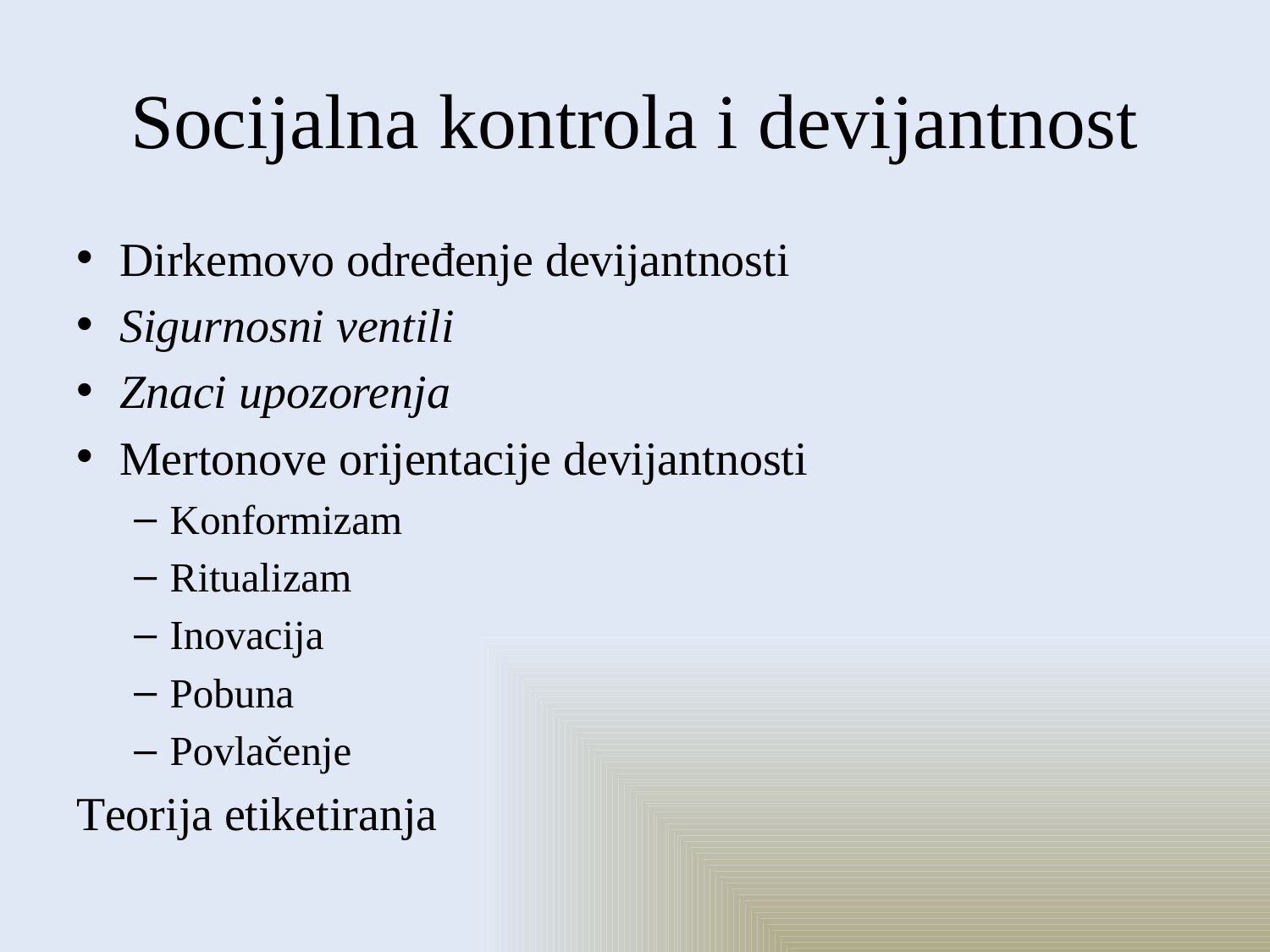

# Socijalna kontrola i devijantnost
Dirkemovo određenje devijantnosti
Sigurnosni ventili
Znaci upozorenja
Mertonove orijentacije devijantnosti
Konformizam
Ritualizam
Inovacija
Pobuna
Povlačenje
Teorija etiketiranja